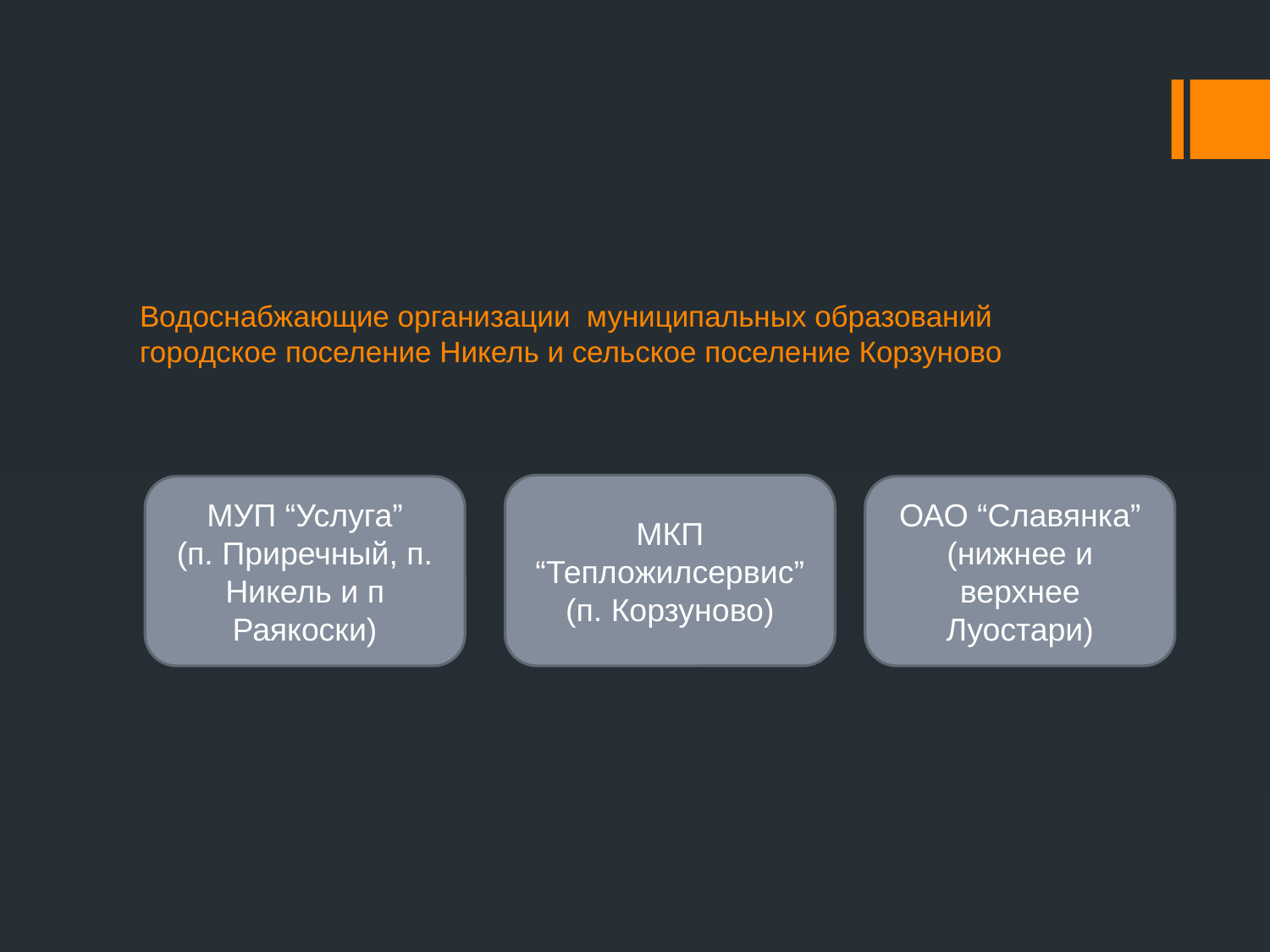

# Водоснабжающие организации  муниципальных образований городское поселение Никель и сельское поселение Корзуново
МКП “Тепложилсервис”
(п. Корзуново)
МУП “Услуга”
(п. Приречный, п. Никель и п Раякоски)
ОАО “Славянка”
(нижнее и верхнее Луостари)